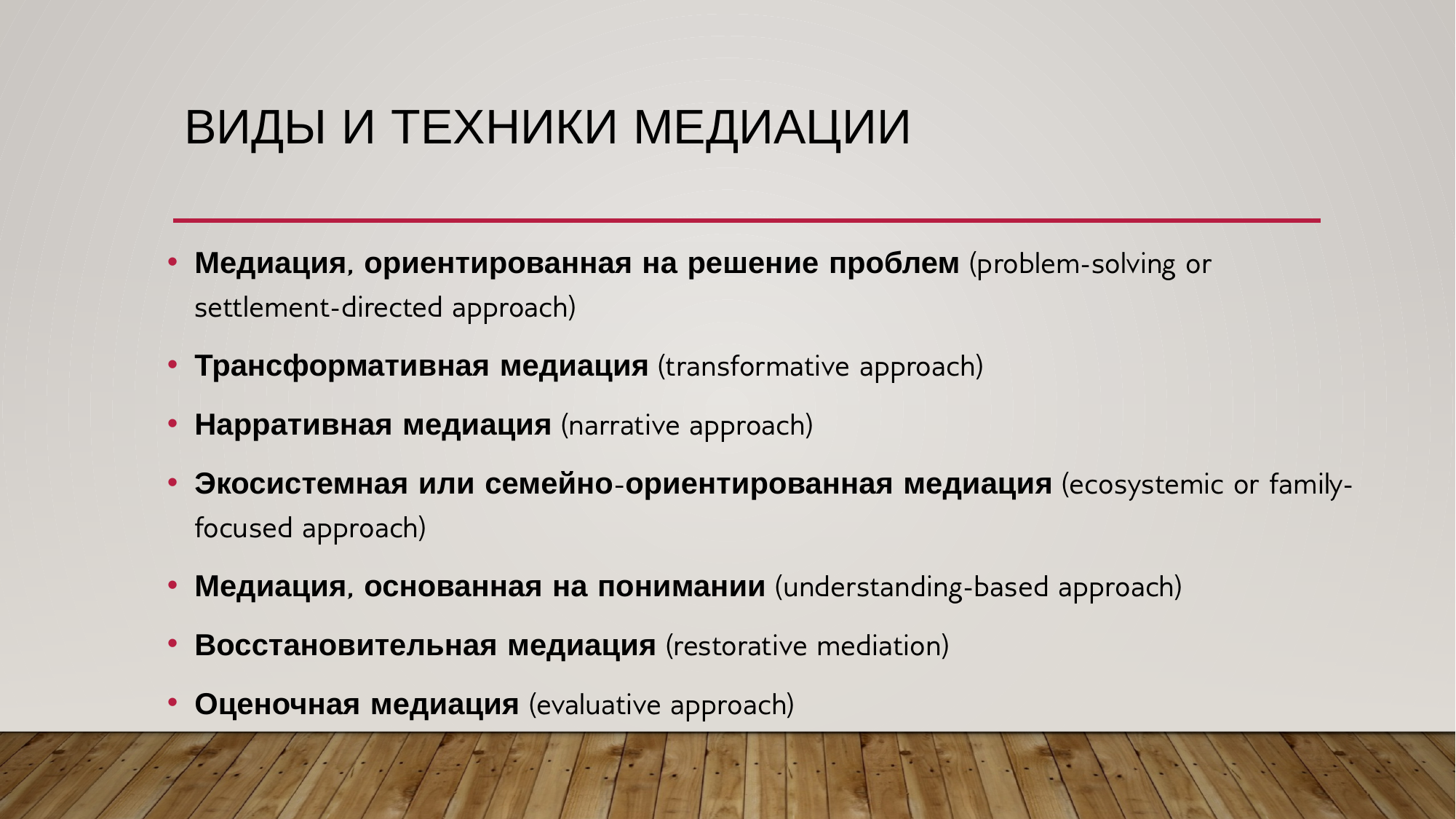

# Виды и техники медиации
Медиация, ориентированная на решение проблем (problem-solving or settlement-directed approach)
Трансформативная медиация (transformative approach)
Нарративная медиация (narrative approach)
Экосистемная или семейно-ориентированная медиация (ecosystemic or family-focused approach)
Медиация, основанная на понимании (understanding-based approach)
Восстановительная медиация (restorative mediation)
Оценочная медиация (evaluative approach)